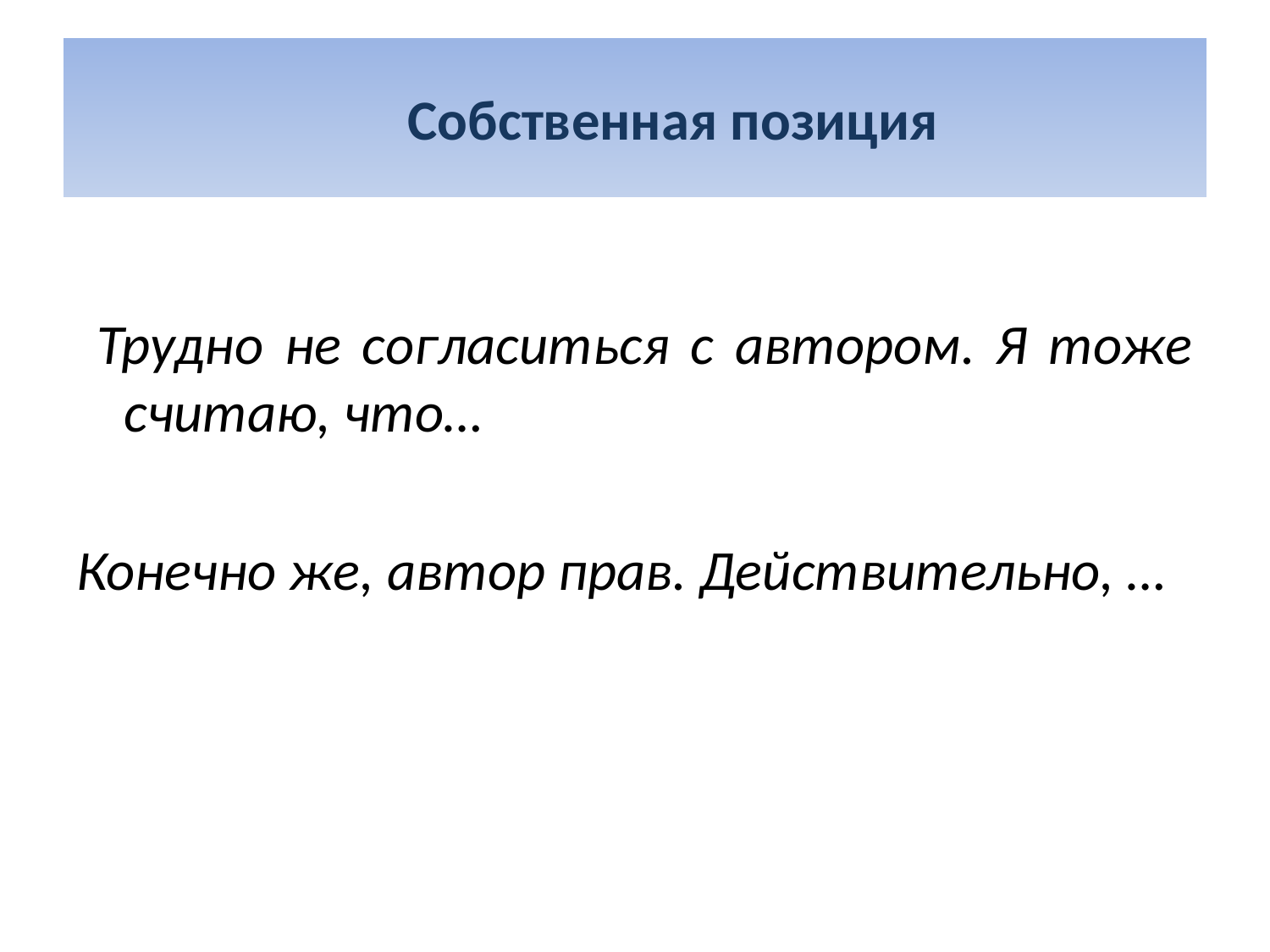

# Собственная позиция

 Трудно не согласиться с автором. Я тоже считаю, что…

Конечно же, автор прав. Действительно, …